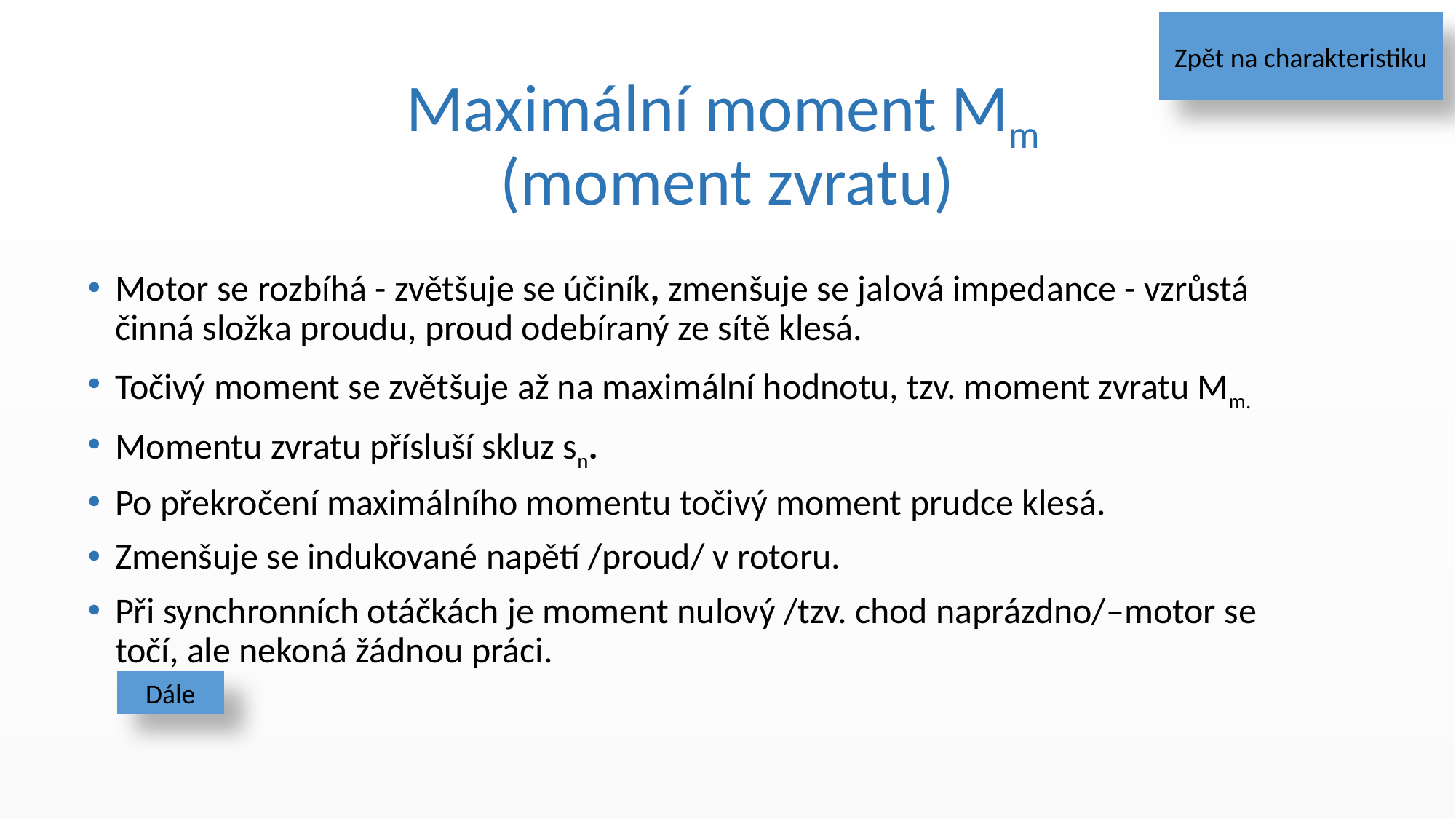

Zpět na charakteristiku
# Maximální moment Mm (moment zvratu)
Motor se rozbíhá - zvětšuje se účiník, zmenšuje se jalová impedance - vzrůstá činná složka proudu, proud odebíraný ze sítě klesá.
Točivý moment se zvětšuje až na maximální hodnotu, tzv. moment zvratu Mm.
Momentu zvratu přísluší skluz sn.
Po překročení maximálního momentu točivý moment prudce klesá.
Zmenšuje se indukované napětí /proud/ v rotoru.
Při synchronních otáčkách je moment nulový /tzv. chod naprázdno/–motor se točí, ale nekoná žádnou práci.
Dále